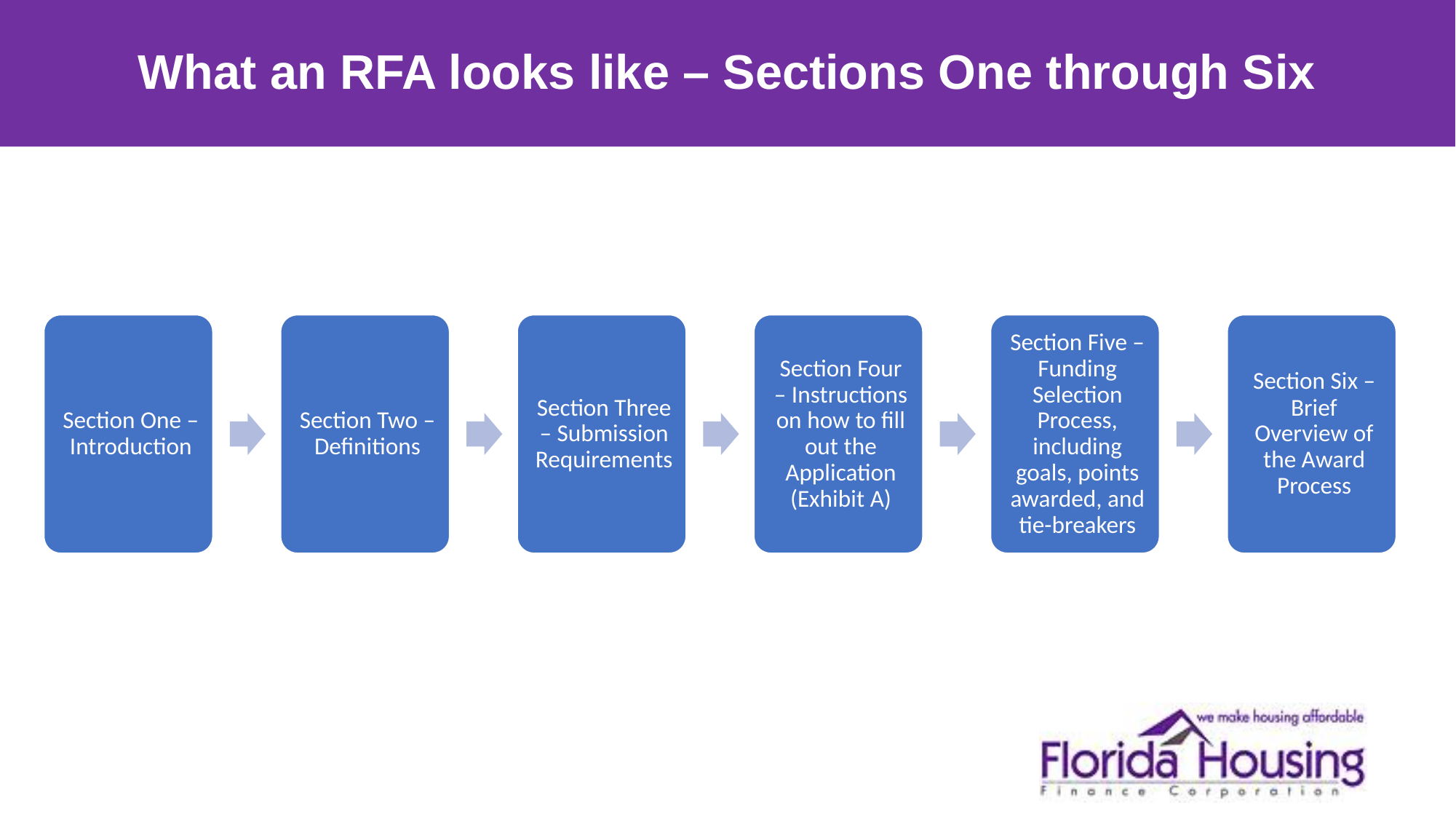

# What an RFA looks like – Sections One through Six
Section One – Introduction

Section Two – Definitions

Section Three – Submission Requirements

Section Four – Instructions on how to fill out the Application (Exhibit A)

Section Five – Funding Selection Process, including goals, points awarded, and tie-breakers

Section Six – Brief Overview of the Award Process